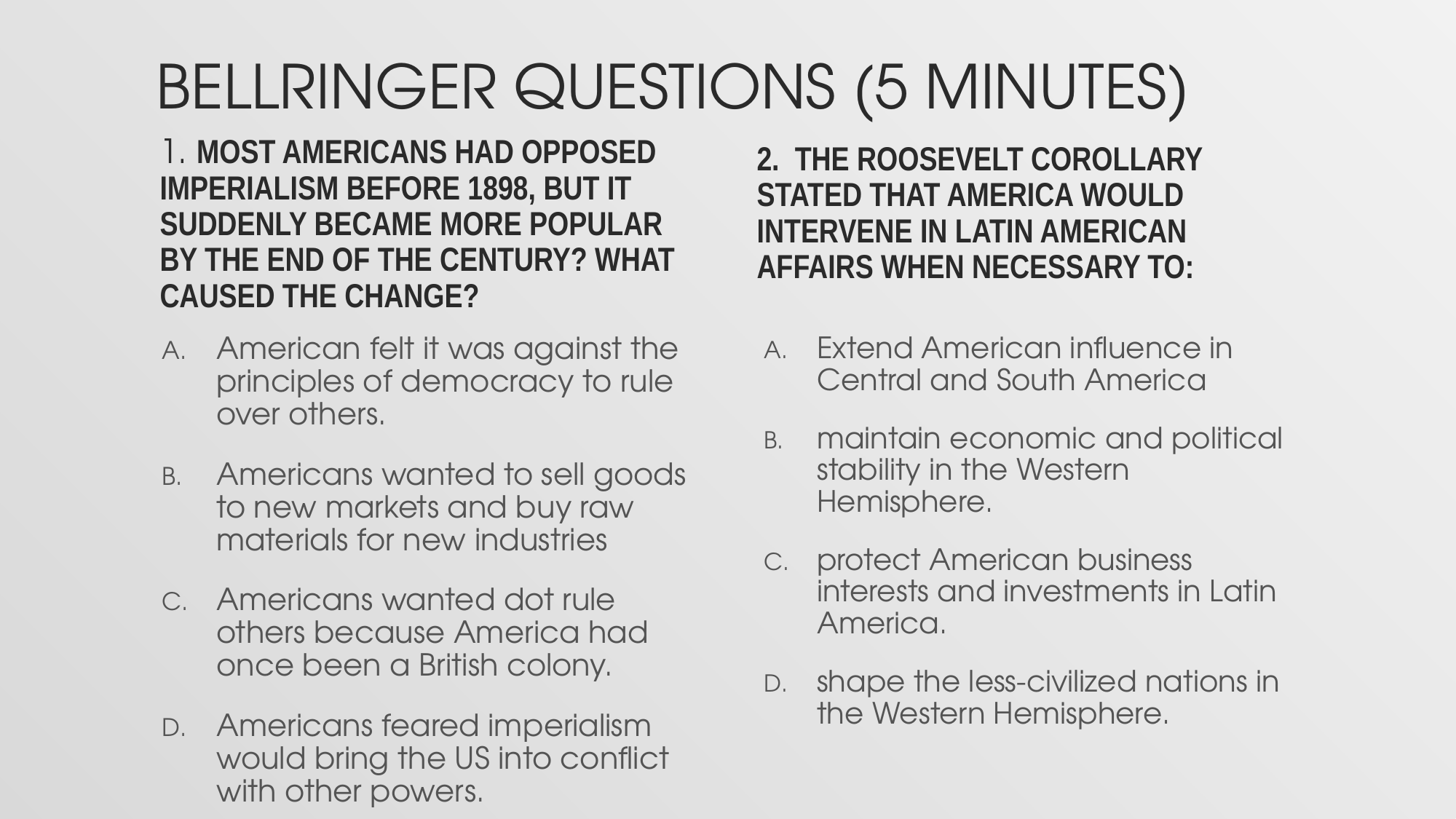

# BELLRINGER QUESTIONS (5 MINUTES)
1. MOST AMERICANS HAD OPPOSED IMPERIALISM BEFORE 1898, BUT IT SUDDENLY BECAME MORE POPULAR BY THE END OF THE CENTURY? WHAT CAUSED THE CHANGE?
2.  The Roosevelt Corollary stated that America would intervene in Latin American affairs when necessary to:
American felt it was against the principles of democracy to rule over others.
Americans wanted to sell goods to new markets and buy raw materials for new industries
Americans wanted dot rule others because America had once been a British colony.
Americans feared imperialism would bring the US into conflict with other powers.
Extend American influence in Central and South America
maintain economic and political stability in the Western Hemisphere.
protect American business interests and investments in Latin America.
shape the less-civilized nations in the Western Hemisphere.